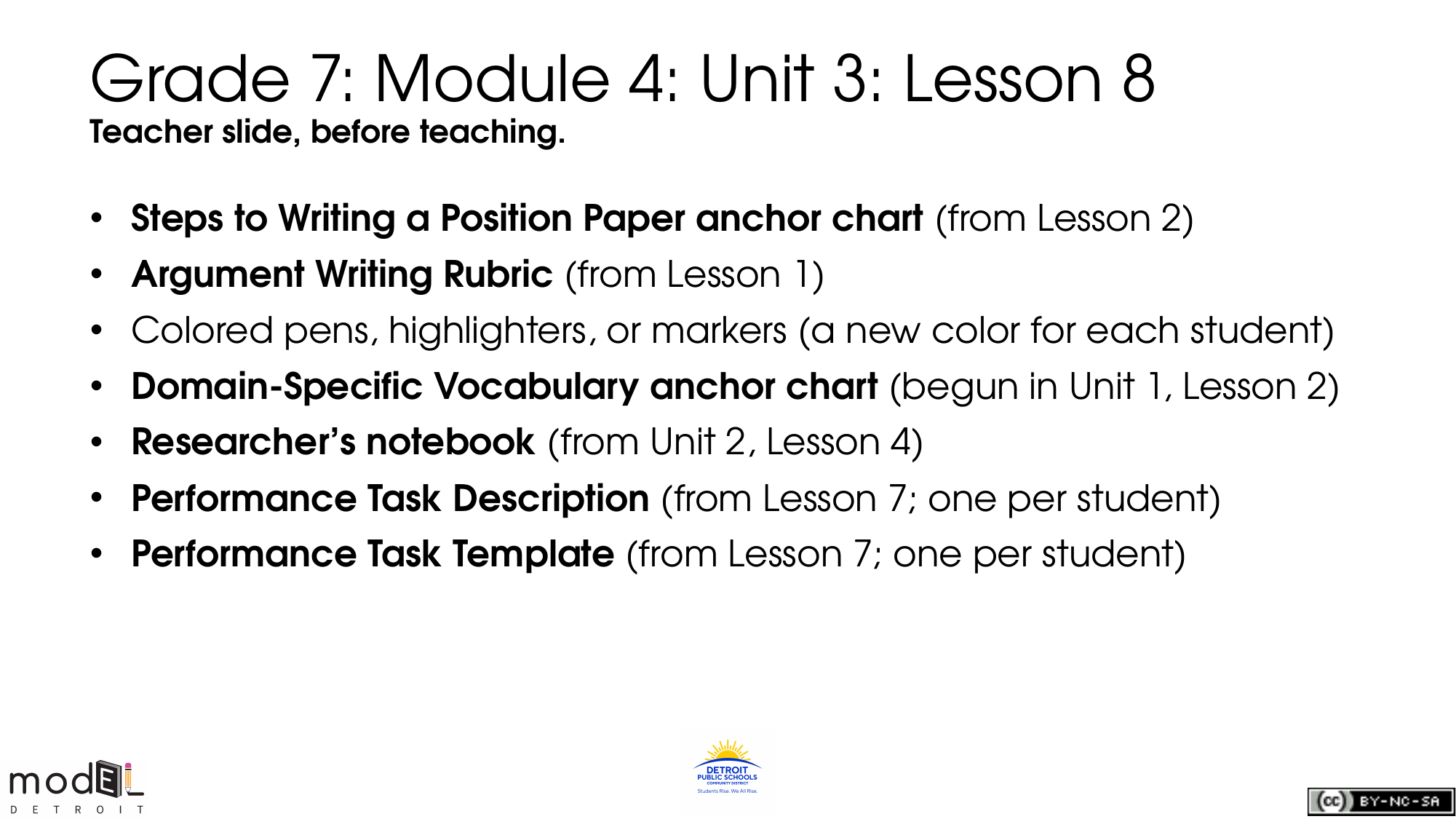

# Grade 7: Module 4: Unit 3: Lesson 8
Teacher slide, before teaching.
Steps to Writing a Position Paper anchor chart (from Lesson 2)
Argument Writing Rubric (from Lesson 1)
Colored pens, highlighters, or markers (a new color for each student)
Domain-Specific Vocabulary anchor chart (begun in Unit 1, Lesson 2)
Researcher’s notebook (from Unit 2, Lesson 4)
Performance Task Description (from Lesson 7; one per student)
Performance Task Template (from Lesson 7; one per student)